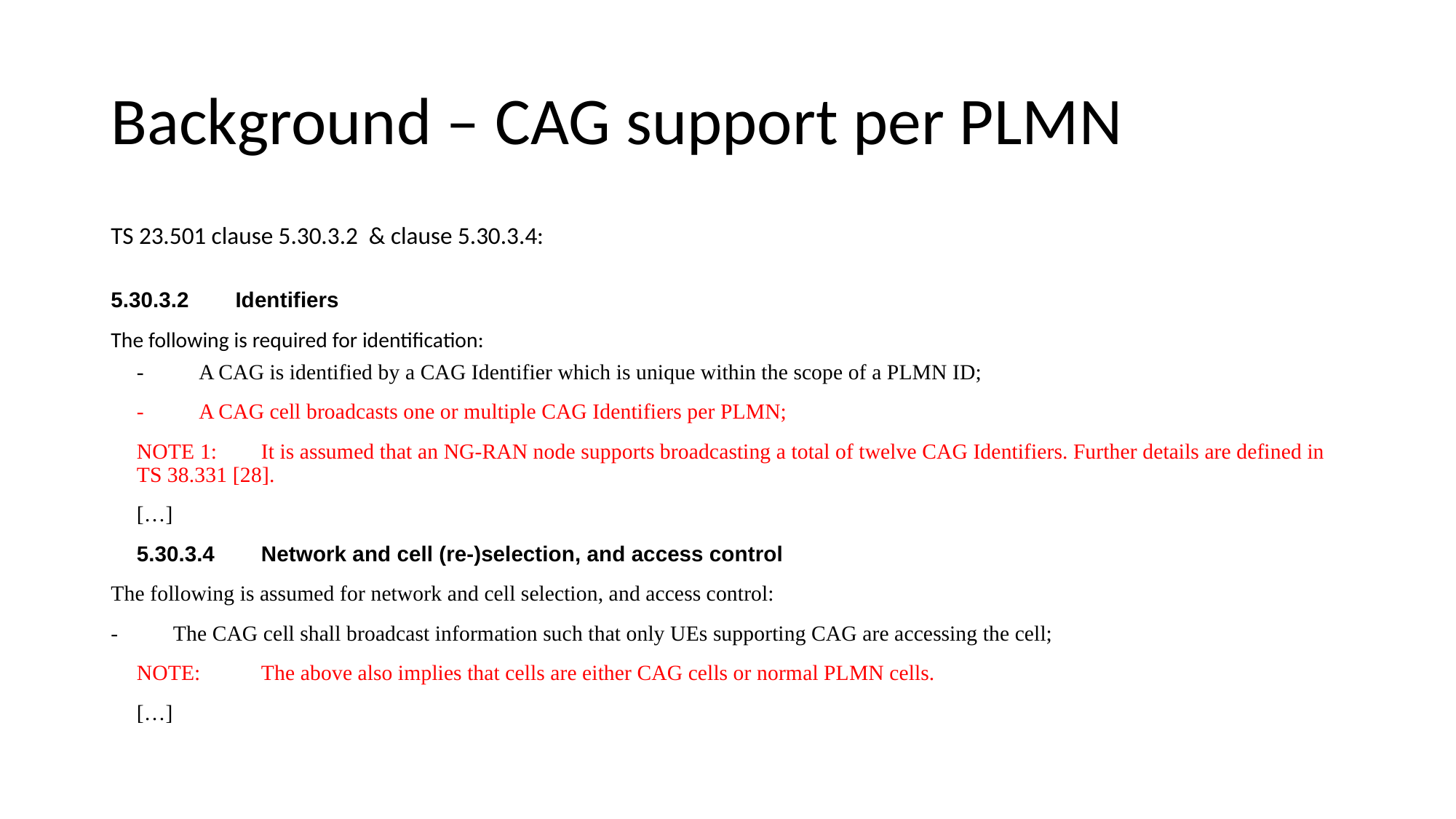

# Background – CAG support per PLMN
TS 23.501 clause 5.30.3.2  & clause 5.30.3.4:

5.30.3.2	Identifiers
The following is required for identification:
-	A CAG is identified by a CAG Identifier which is unique within the scope of a PLMN ID;
-	A CAG cell broadcasts one or multiple CAG Identifiers per PLMN;
NOTE 1:	It is assumed that an NG-RAN node supports broadcasting a total of twelve CAG Identifiers. Further details are defined in TS 38.331 [28].
[…]
5.30.3.4	Network and cell (re-)selection, and access control
The following is assumed for network and cell selection, and access control:
-	The CAG cell shall broadcast information such that only UEs supporting CAG are accessing the cell;
NOTE:	The above also implies that cells are either CAG cells or normal PLMN cells.
[…]